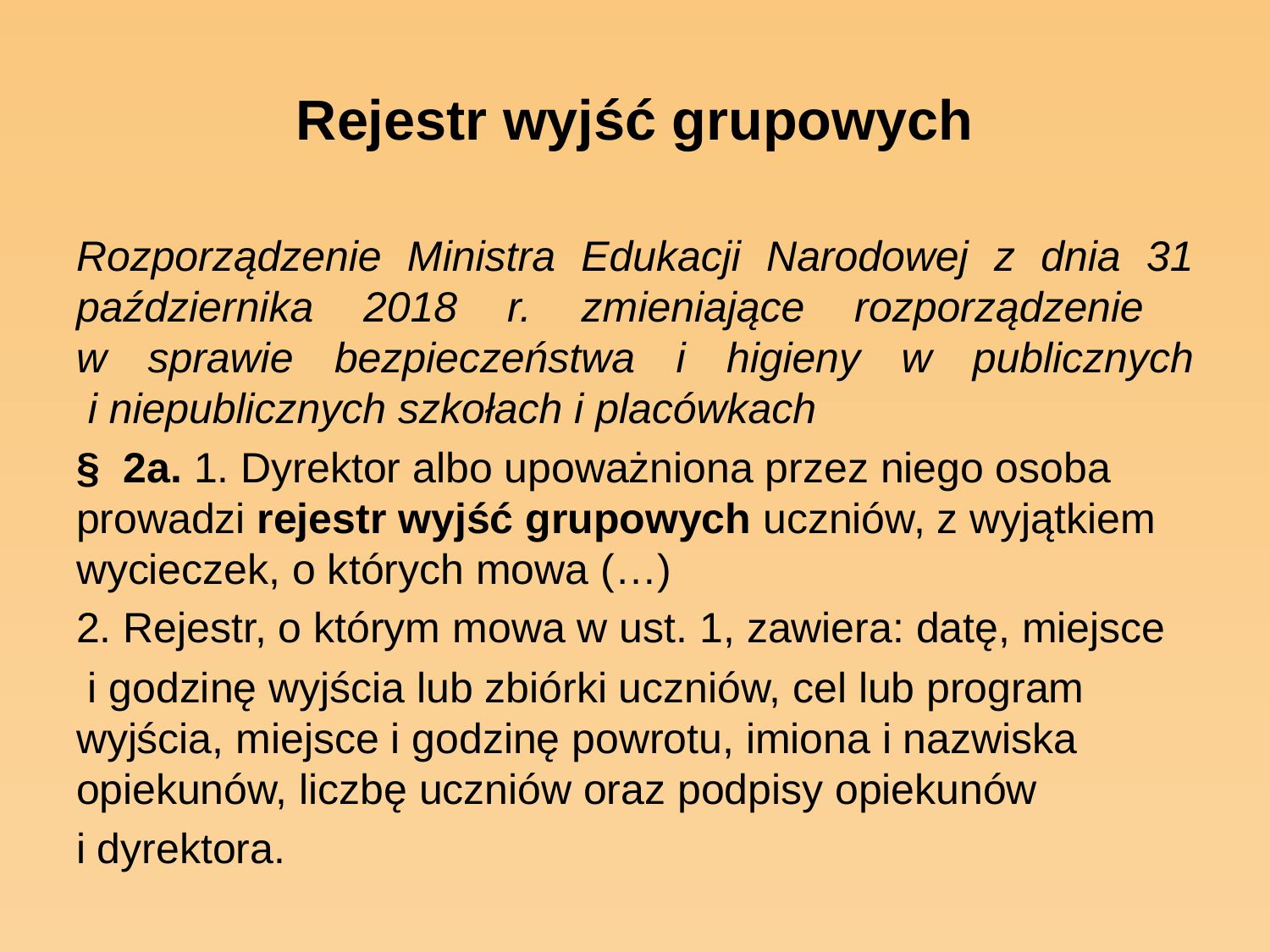

# Rejestr wyjść grupowych
Rozporządzenie Ministra Edukacji Narodowej z dnia 31 października 2018 r. zmieniające rozporządzenie
w sprawie bezpieczeństwa i higieny w publicznych
 i niepublicznych szkołach i placówkach
§  2a. 1. Dyrektor albo upoważniona przez niego osoba prowadzi rejestr wyjść grupowych uczniów, z wyjątkiem wycieczek, o których mowa (…)
2. Rejestr, o którym mowa w ust. 1, zawiera: datę, miejsce
 i godzinę wyjścia lub zbiórki uczniów, cel lub program wyjścia, miejsce i godzinę powrotu, imiona i nazwiska opiekunów, liczbę uczniów oraz podpisy opiekunów
i dyrektora.